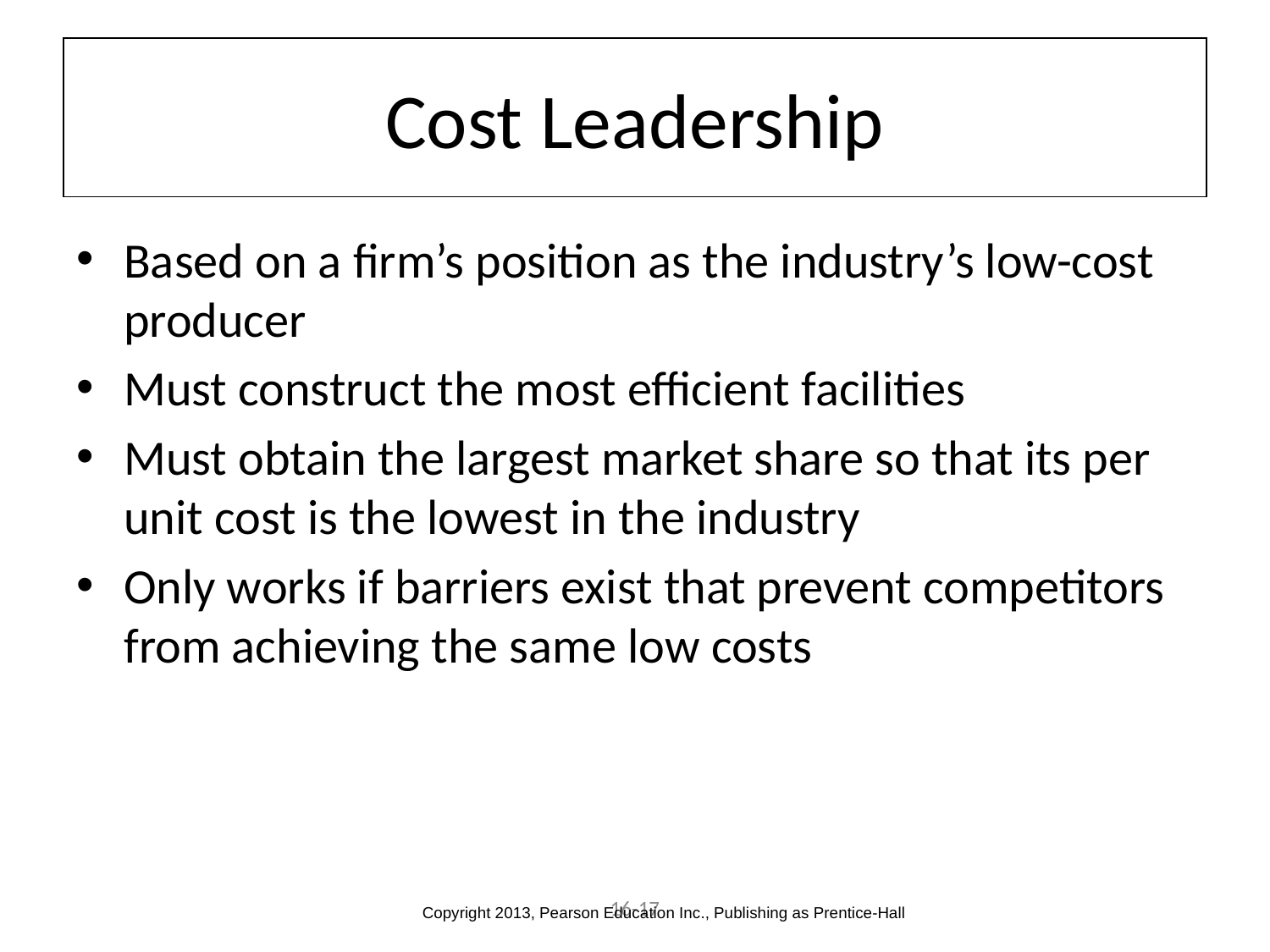

# Cost Leadership
Based on a firm’s position as the industry’s low-cost producer
Must construct the most efficient facilities
Must obtain the largest market share so that its per unit cost is the lowest in the industry
Only works if barriers exist that prevent competitors from achieving the same low costs
16-17
Copyright 2013, Pearson Education Inc., Publishing as Prentice-Hall